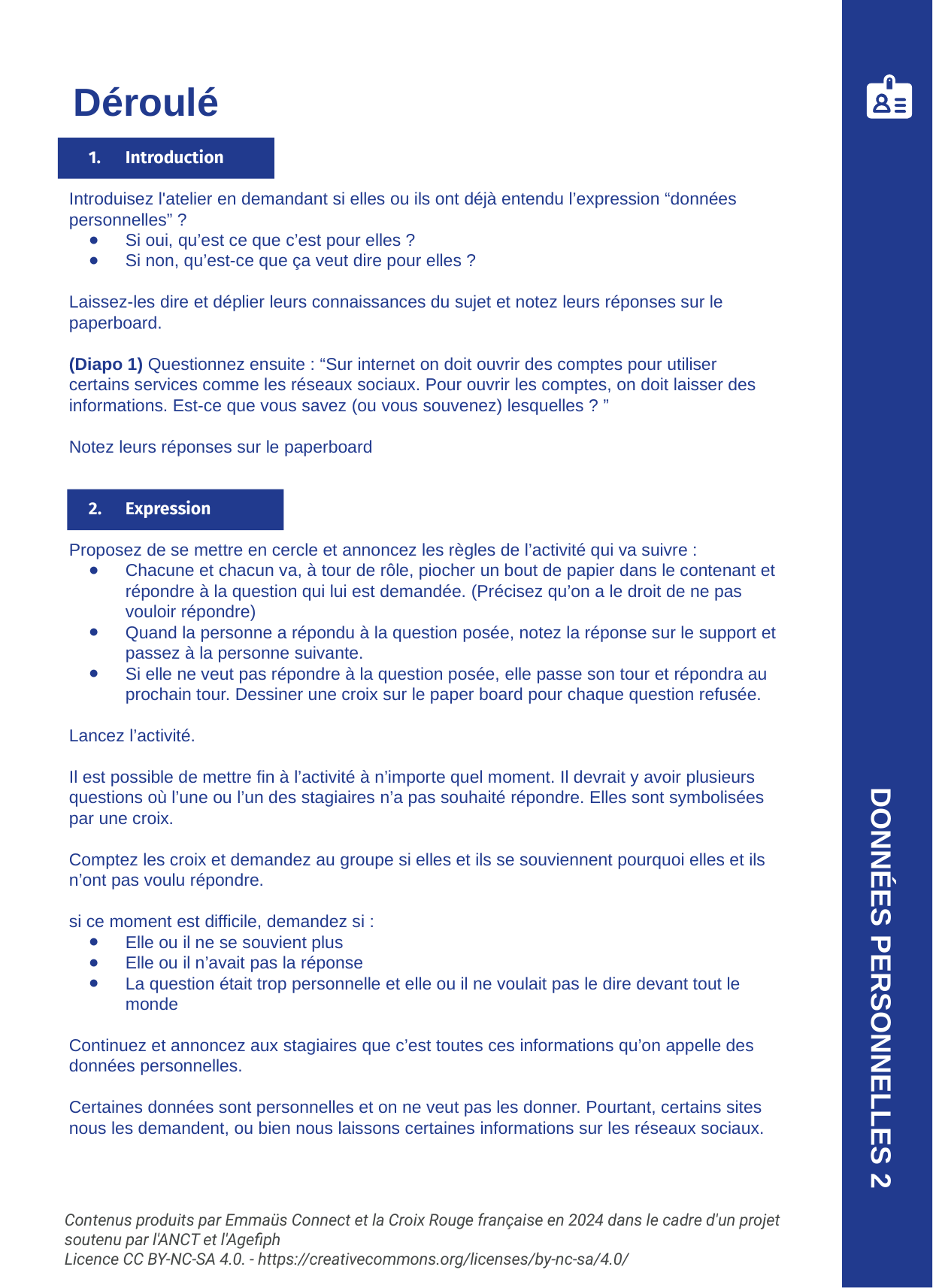

Déroulé

Introduction

Introduisez l'atelier en demandant si elles ou ils ont déjà entendu l’expression “données personnelles” ?
Si oui, qu’est ce que c’est pour elles ?
Si non, qu’est-ce que ça veut dire pour elles ?

Laissez-les dire et déplier leurs connaissances du sujet et notez leurs réponses sur le paperboard.

(Diapo 1) Questionnez ensuite : “Sur internet on doit ouvrir des comptes pour utiliser certains services comme les réseaux sociaux. Pour ouvrir les comptes, on doit laisser des informations. Est-ce que vous savez (ou vous souvenez) lesquelles ? ”

Notez leurs réponses sur le paperboard

Expression

Proposez de se mettre en cercle et annoncez les règles de l’activité qui va suivre :
Chacune et chacun va, à tour de rôle, piocher un bout de papier dans le contenant et répondre à la question qui lui est demandée. (Précisez qu’on a le droit de ne pas vouloir répondre)
Quand la personne a répondu à la question posée, notez la réponse sur le support et passez à la personne suivante.
Si elle ne veut pas répondre à la question posée, elle passe son tour et répondra au prochain tour. Dessiner une croix sur le paper board pour chaque question refusée.

Lancez l’activité.

Il est possible de mettre fin à l’activité à n’importe quel moment. Il devrait y avoir plusieurs questions où l’une ou l’un des stagiaires n’a pas souhaité répondre. Elles sont symbolisées par une croix.

Comptez les croix et demandez au groupe si elles et ils se souviennent pourquoi elles et ils n’ont pas voulu répondre.

si ce moment est difficile, demandez si :
Elle ou il ne se souvient plus
Elle ou il n’avait pas la réponse
La question était trop personnelle et elle ou il ne voulait pas le dire devant tout le monde

Continuez et annoncez aux stagiaires que c’est toutes ces informations qu’on appelle des données personnelles.

Certaines données sont personnelles et on ne veut pas les donner. Pourtant, certains sites nous les demandent, ou bien nous laissons certaines informations sur les réseaux sociaux.

DONNÉES PERSONNELLES 2